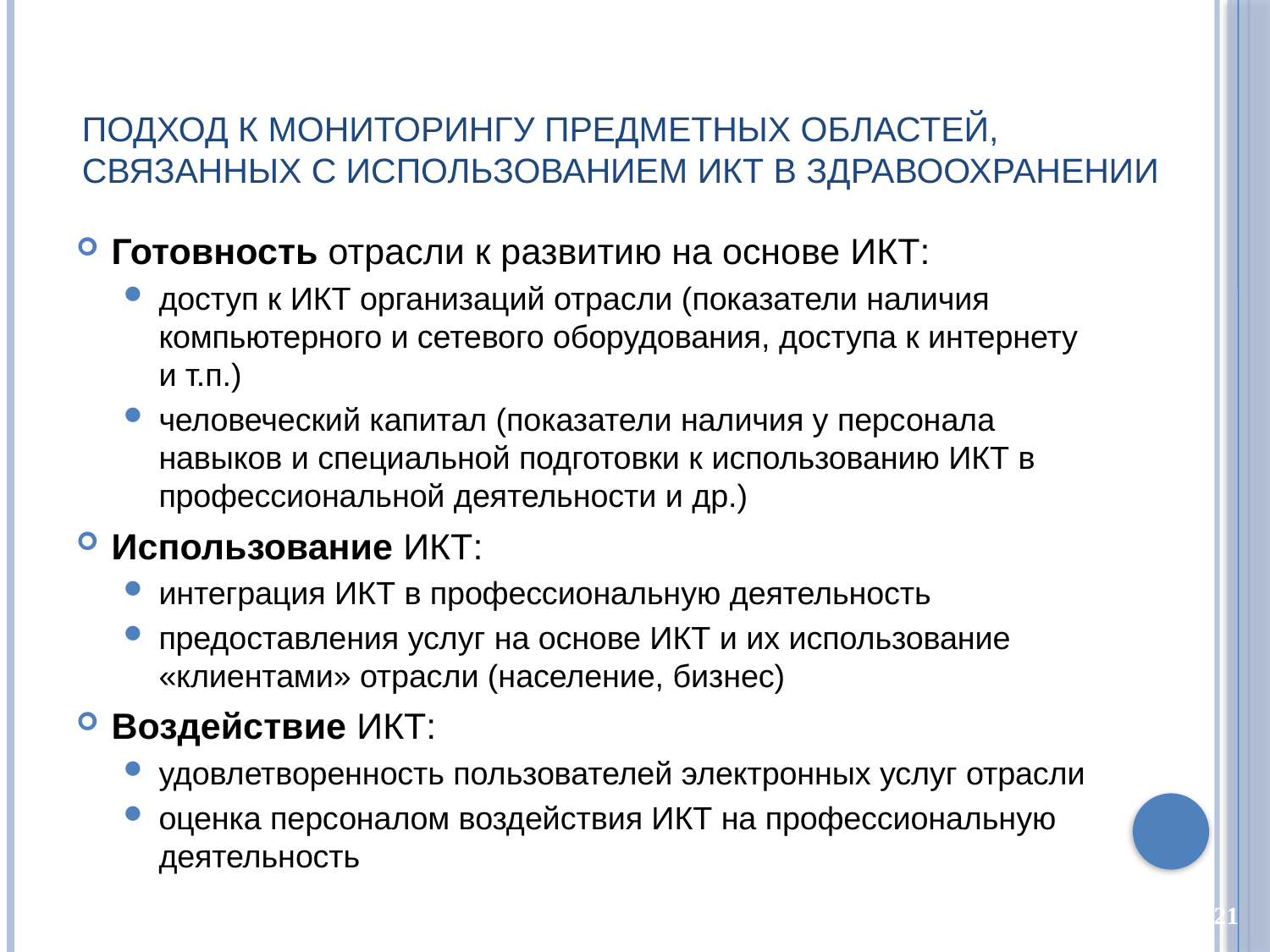

# Подход к мониторингу предметных областей, связанных с использованием ИКТ в здравоохранении
Готовность отрасли к развитию на основе ИКТ:
доступ к ИКТ организаций отрасли (показатели наличия компьютерного и сетевого оборудования, доступа к интернету и т.п.)
человеческий капитал (показатели наличия у персонала навыков и специальной подготовки к использованию ИКТ в профессиональной деятельности и др.)
Использование ИКТ:
интеграция ИКТ в профессиональную деятельность
предоставления услуг на основе ИКТ и их использование «клиентами» отрасли (население, бизнес)
Воздействие ИКТ:
удовлетворенность пользователей электронных услуг отрасли
оценка персоналом воздействия ИКТ на профессиональную деятельность

21